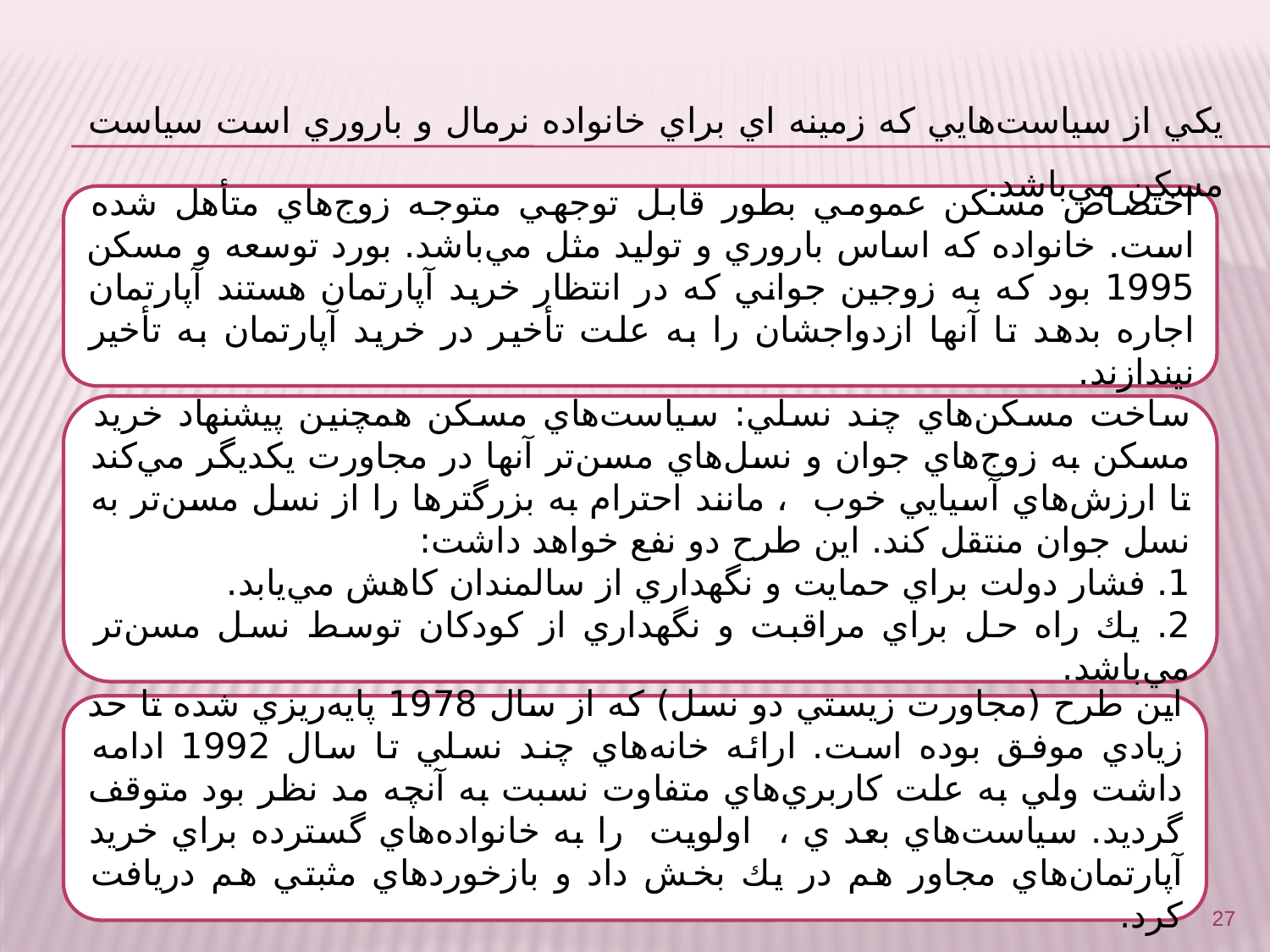

يكي از سياست‌هايي كه زمينه اي براي خانواده نرمال و باروري است سياست مسكن مي‌باشد.
اختصاص مسكن عمومي بطور قابل توجهي متوجه زوج‌هاي متأهل شده است. خانواده‌ كه اساس باروري و توليد مثل مي‌باشد. بورد توسعه و مسكن 1995 بود كه به زوجين جواني كه در انتظار خريد آپارتمان هستند آپارتمان اجاره بدهد تا آنها ازدواجشان را به علت تأخير در خريد آپارتمان به تأخير نيندازند.
ساخت مسكن‌هاي چند نسلي: سياست‌هاي مسكن همچنين پيشنهاد خريد مسكن به زوج‌هاي جوان و نسل‌هاي مسن‌تر آنها در مجاورت يكديگر مي‌كند تا ارزش‌هاي آسيايي خوب  ، مانند احترام به بزرگترها را از نسل مسن‌تر به نسل جوان منتقل كند. اين طرح دو نفع خواهد داشت:
1. فشار دولت براي حمايت و نگهداري از سالمندان كاهش مي‌يابد.
2. يك راه حل براي مراقبت و نگهداري از كودكان توسط نسل مسن‌تر مي‌باشد.
اين طرح (مجاورت زيستي دو نسل) كه از سال 1978 پايه‌ريزي شده تا حد زيادي موفق بوده است. ارائه خانه‌هاي چند نسلي تا سال 1992 ادامه داشت ولي به علت كاربري‌هاي متفاوت نسبت به آنچه مد نظر بود متوقف گرديد. سياست‌هاي بعد ي ،  اولويت  را به خانواده‌هاي گسترده براي خريد آپارتمان‌هاي مجاور هم در يك بخش داد و بازخوردهاي مثبتي هم دريافت كرد.
27